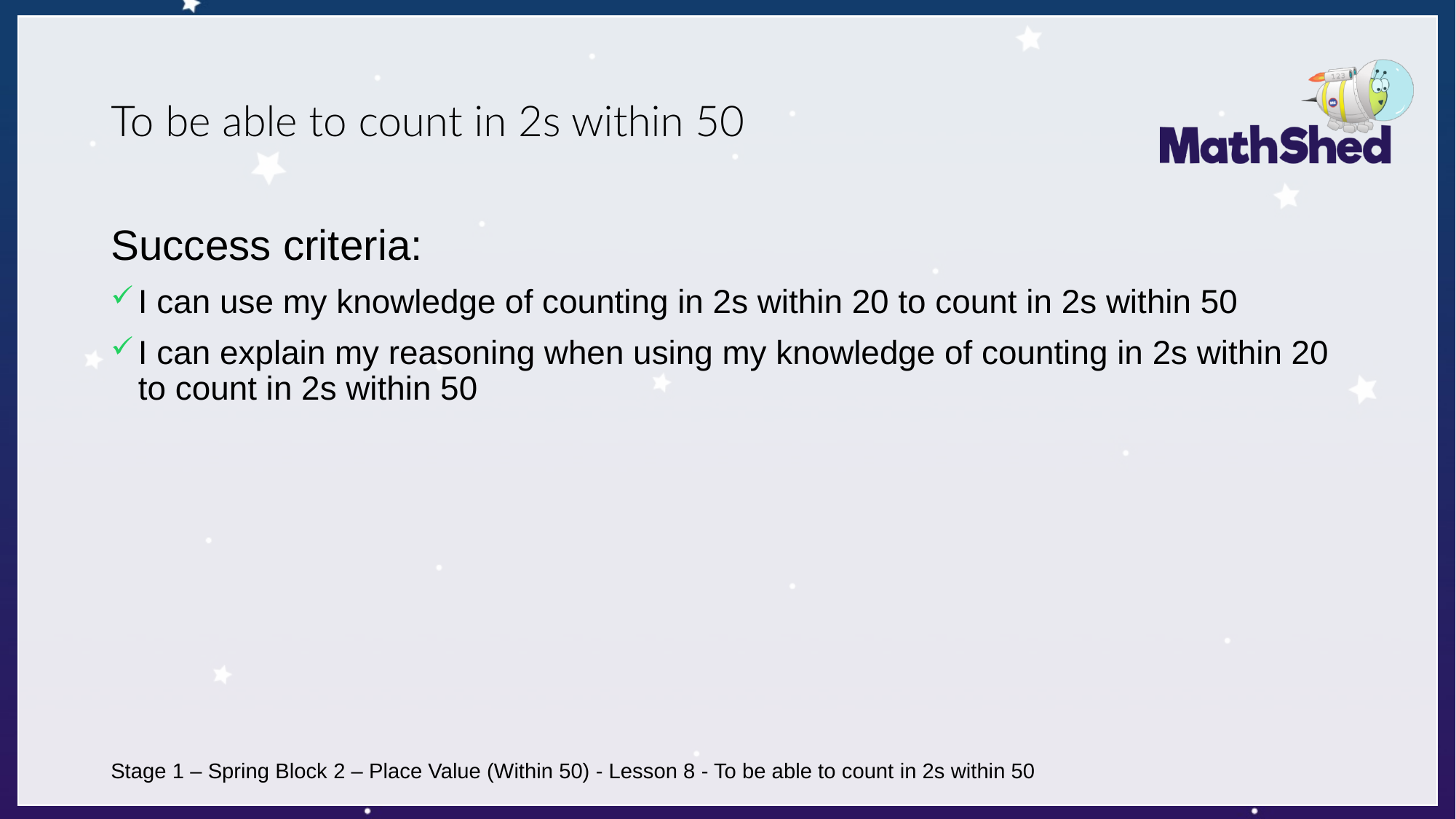

# To be able to count in 2s within 50
Success criteria:
I can use my knowledge of counting in 2s within 20 to count in 2s within 50
I can explain my reasoning when using my knowledge of counting in 2s within 20 to count in 2s within 50
Stage 1 – Spring Block 2 – Place Value (Within 50) - Lesson 8 - To be able to count in 2s within 50